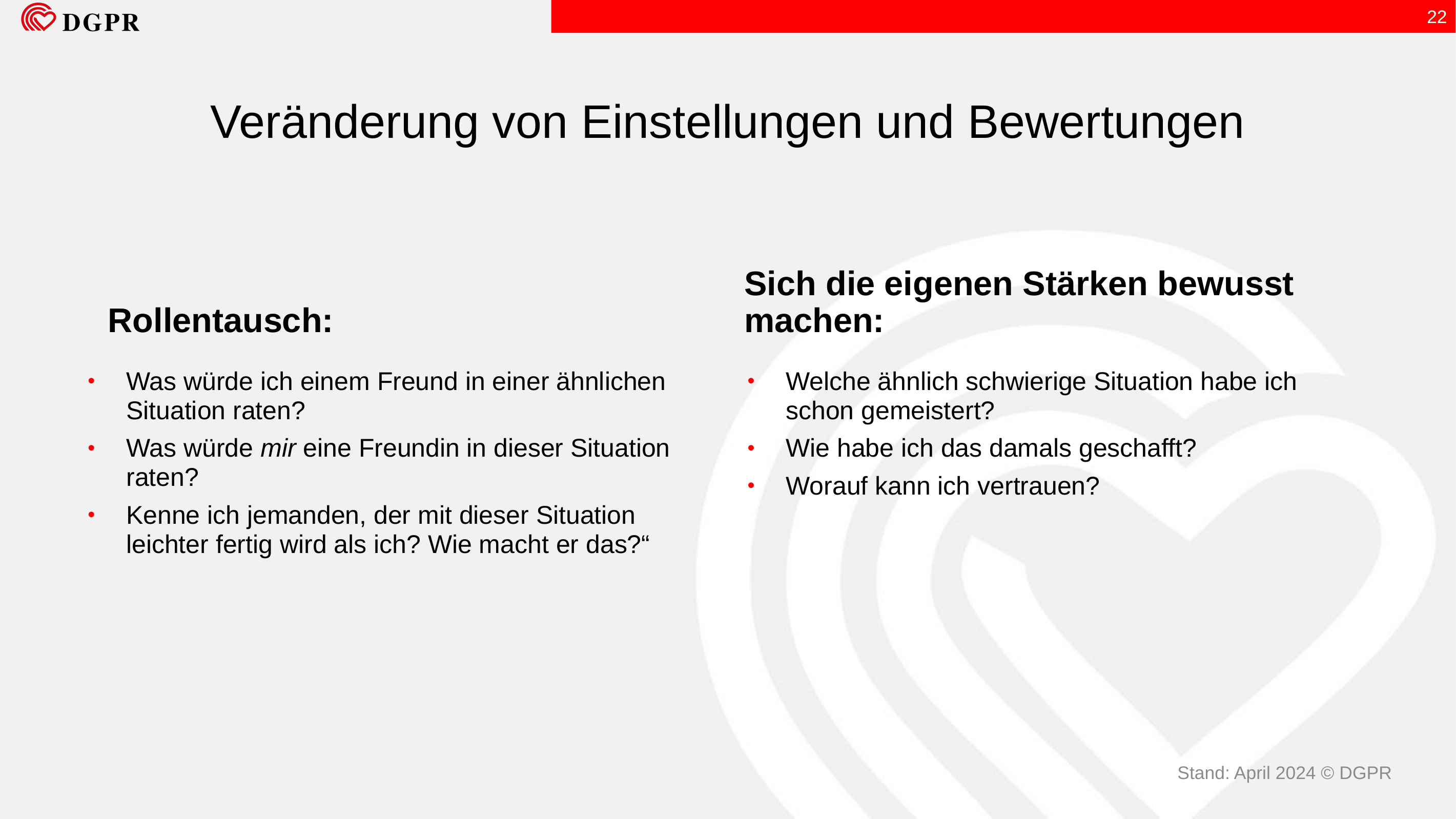

22
# Veränderung von Einstellungen und Bewertungen
Rollentausch:
Sich die eigenen Stärken bewusst machen:
Was würde ich einem Freund in einer ähnlichen Situation raten?
Was würde mir eine Freundin in dieser Situation raten?
Kenne ich jemanden, der mit dieser Situation leichter fertig wird als ich? Wie macht er das?“
Welche ähnlich schwierige Situation habe ich schon gemeistert?
Wie habe ich das damals geschafft?
Worauf kann ich vertrauen?
Stand: April 2024 © DGPR